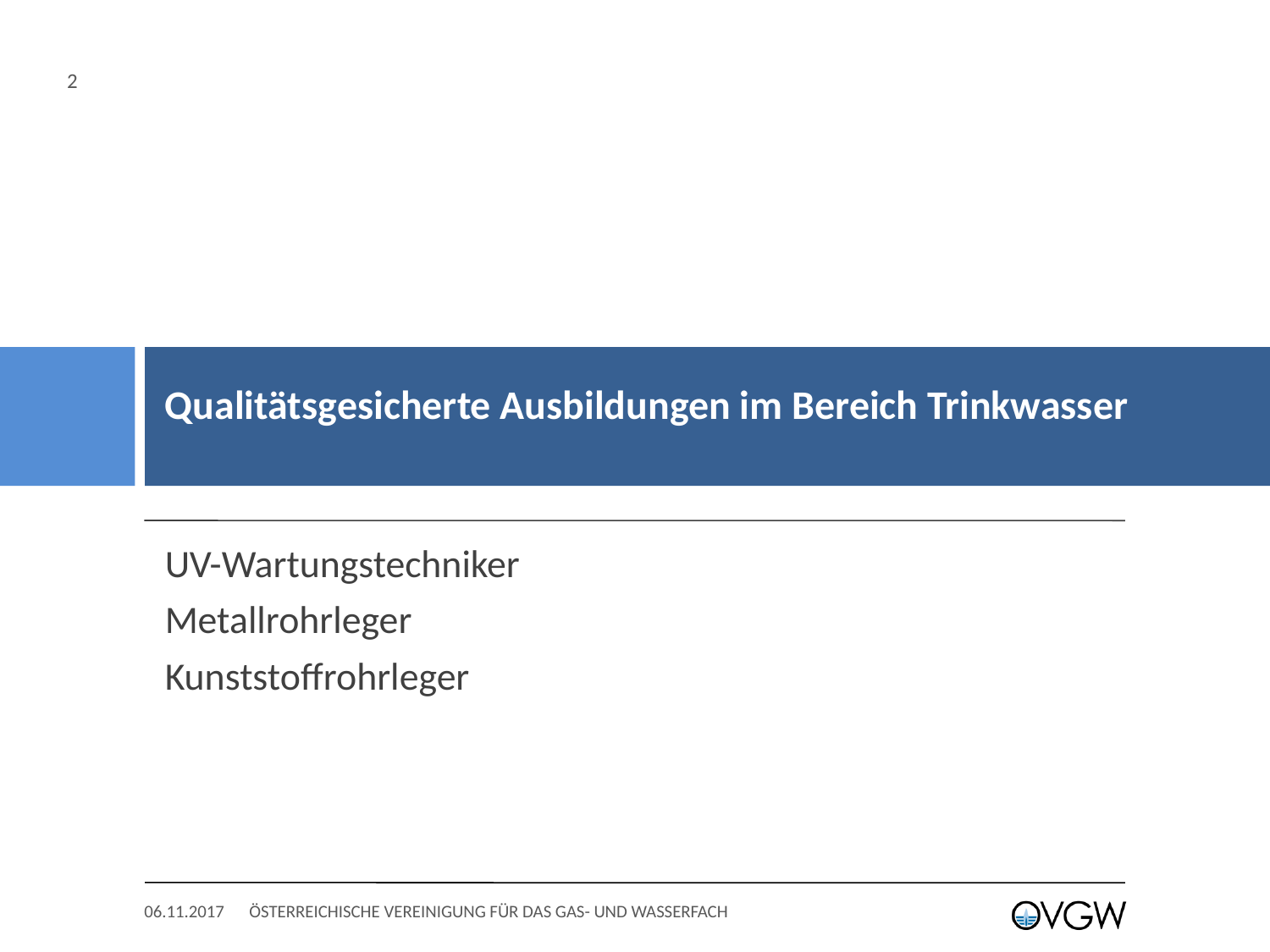

2
# Qualitätsgesicherte Ausbildungen im Bereich Trinkwasser
UV-Wartungstechniker
Metallrohrleger
Kunststoffrohrleger
06.11.2017
ÖSTERREICHISCHE VEREINIGUNG FÜR DAS GAS- UND WASSERFACH